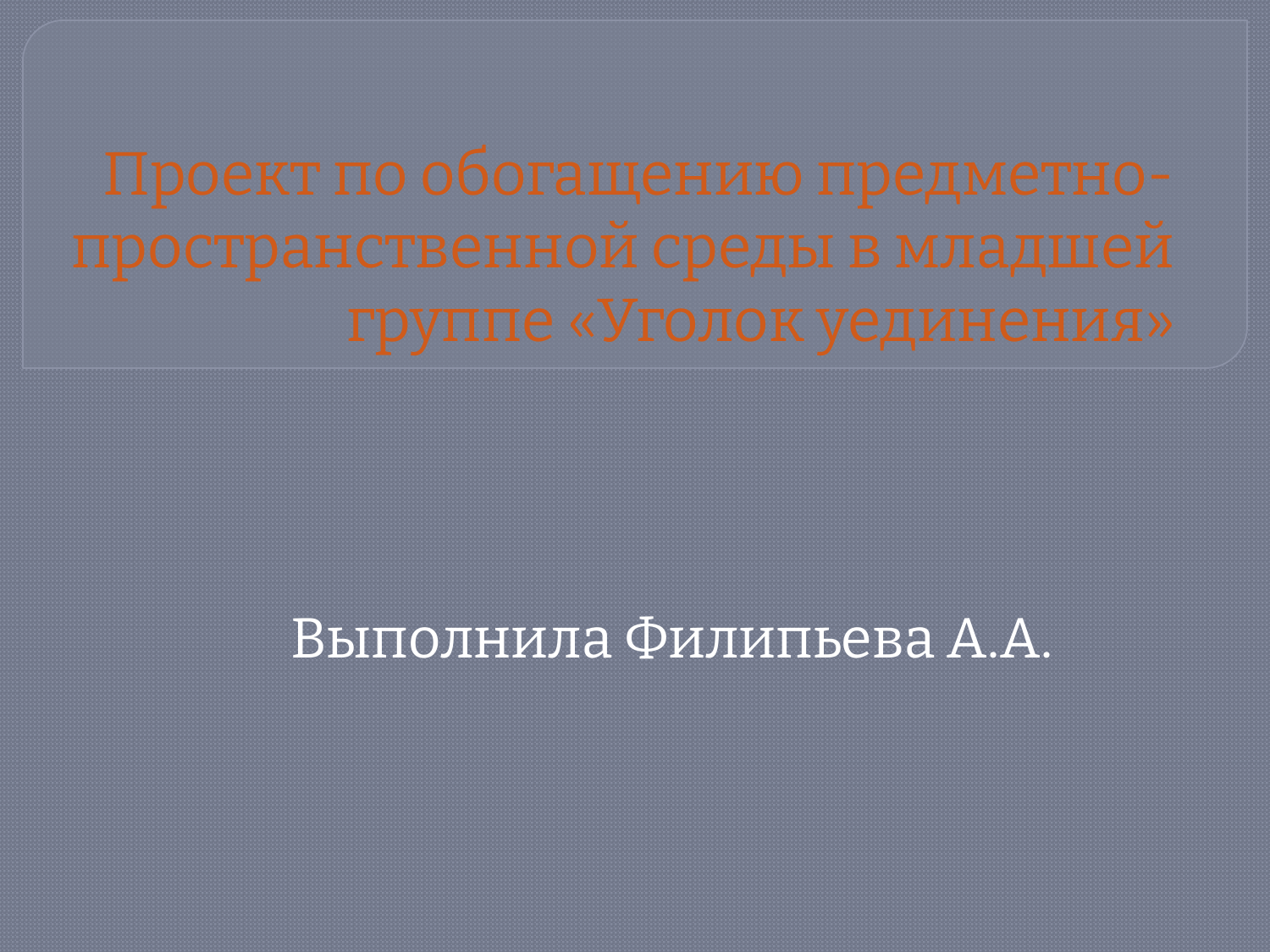

# Проект по обогащению предметно-пространственной среды в младшей группе «Уголок уединения»
Выполнила Филипьева А.А.